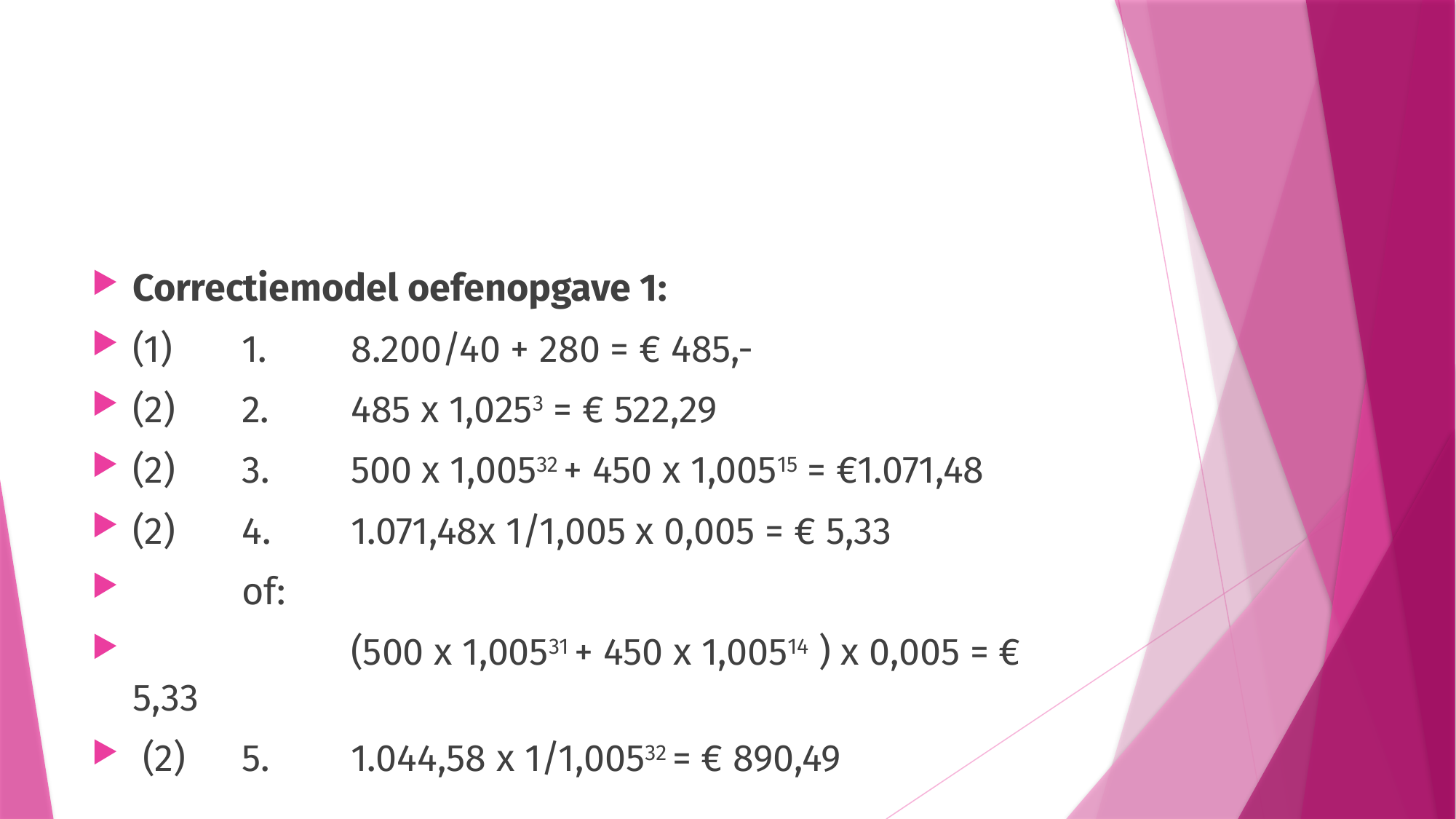

#
Correctiemodel oefenopgave 1:
(1)	1.	8.200/40 + 280 = € 485,-
(2)	2.	485 x 1,0253 = € 522,29
(2)	3.	500 x 1,00532 + 450 x 1,00515 = €1.071,48
(2)	4.	1.071,48x 1/1,005 x 0,005 = € 5,33
	of:
		(500 x 1,00531 + 450 x 1,00514 ) x 0,005 = € 5,33
 (2)	5.	1.044,58 x 1/1,00532 = € 890,49